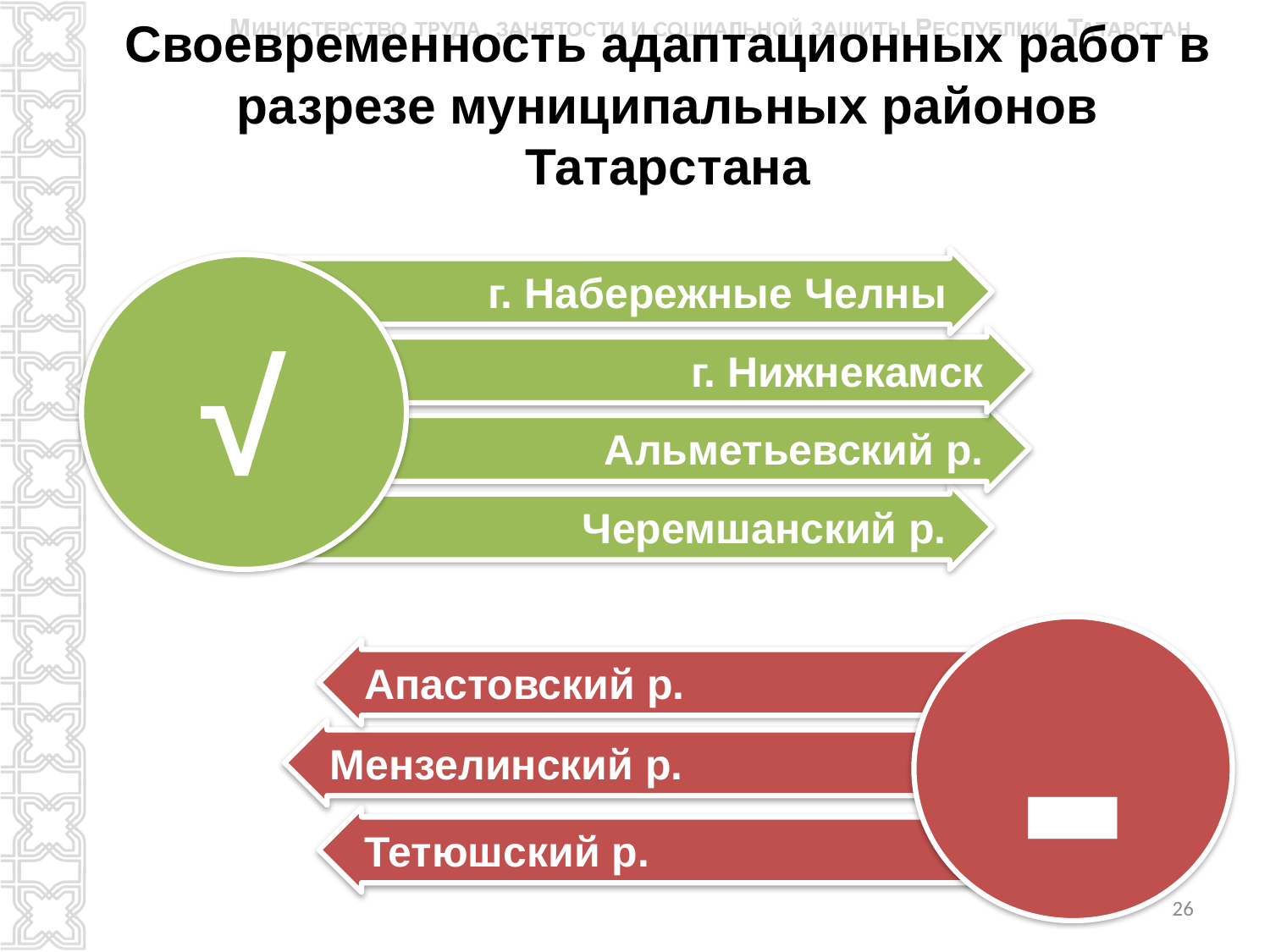

# Своевременность адаптационных работ в разрезе муниципальных районов Татарстана
г. Набережные Челны
√
г. Нижнекамск
Альметьевский р.
Черемшанский р.
-
Апастовский р.
Мензелинский р.
Тетюшский р.
26